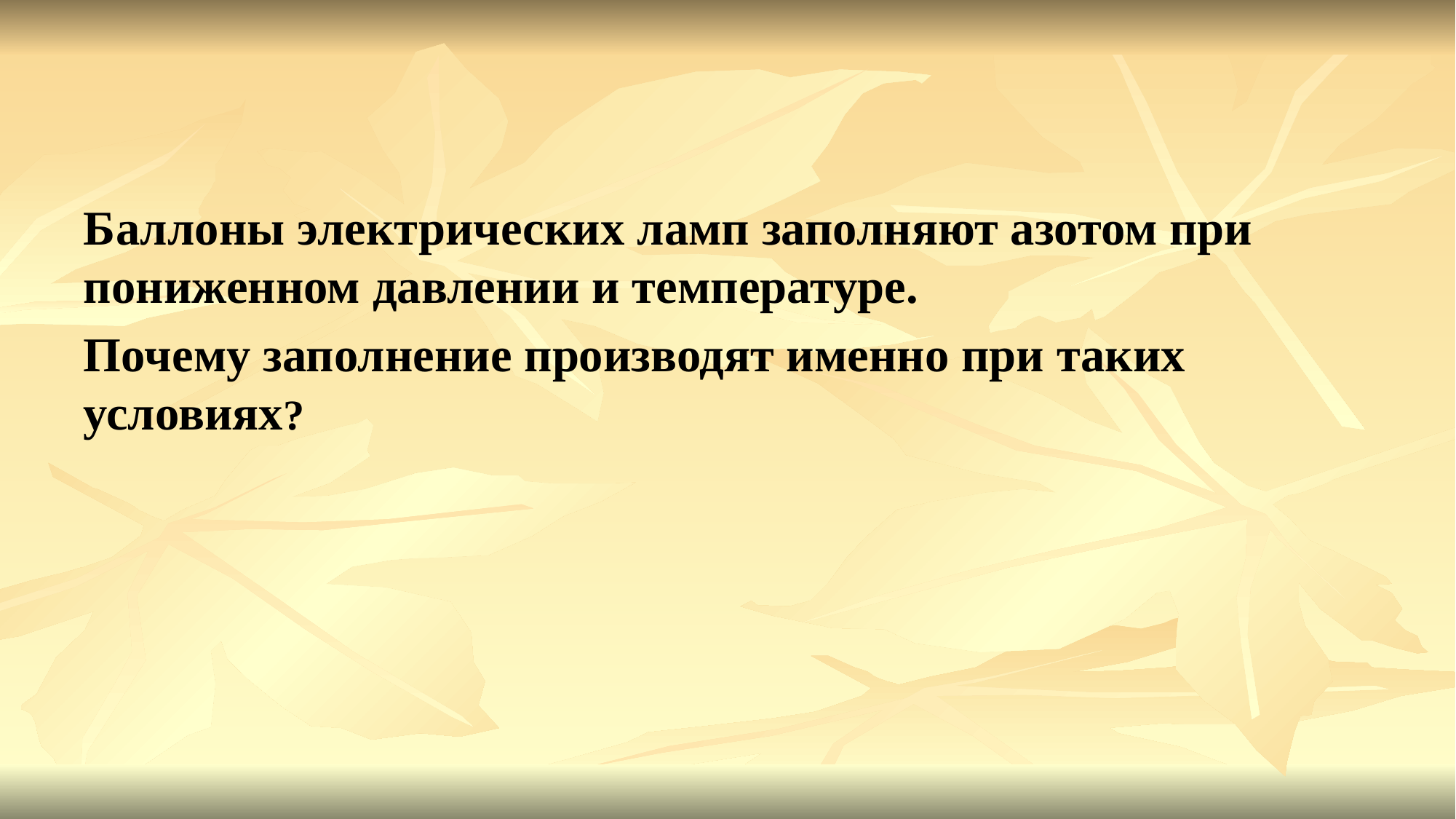

#
Баллоны электрических ламп заполняют азотом при пониженном давлении и температуре.
Почему заполнение производят именно при таких условиях?